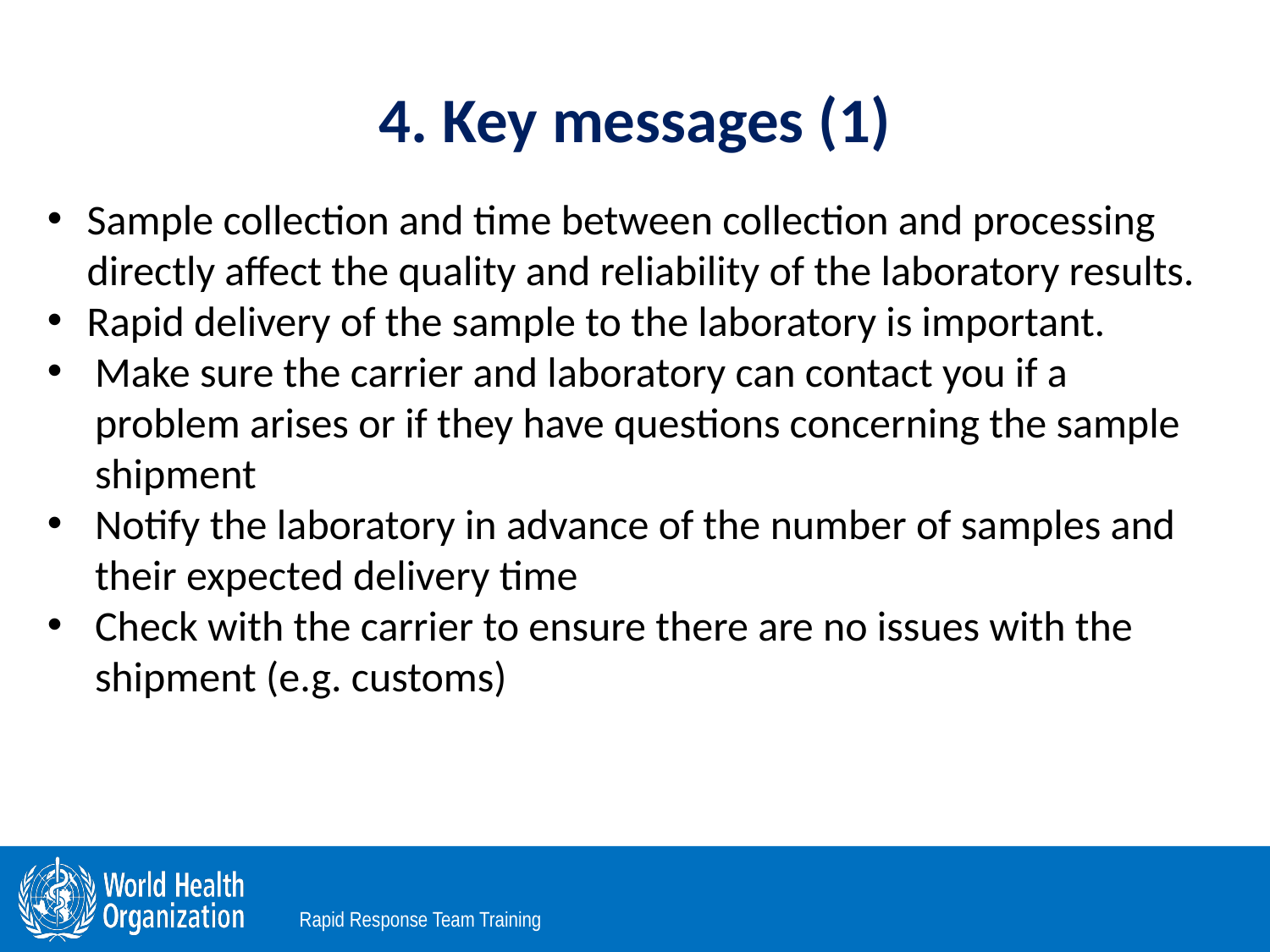

# 4. Key messages (1)
Sample collection and time between collection and processing directly affect the quality and reliability of the laboratory results.
Rapid delivery of the sample to the laboratory is important.
Make sure the carrier and laboratory can contact you if a problem arises or if they have questions concerning the sample shipment
Notify the laboratory in advance of the number of samples and their expected delivery time
Check with the carrier to ensure there are no issues with the shipment (e.g. customs)